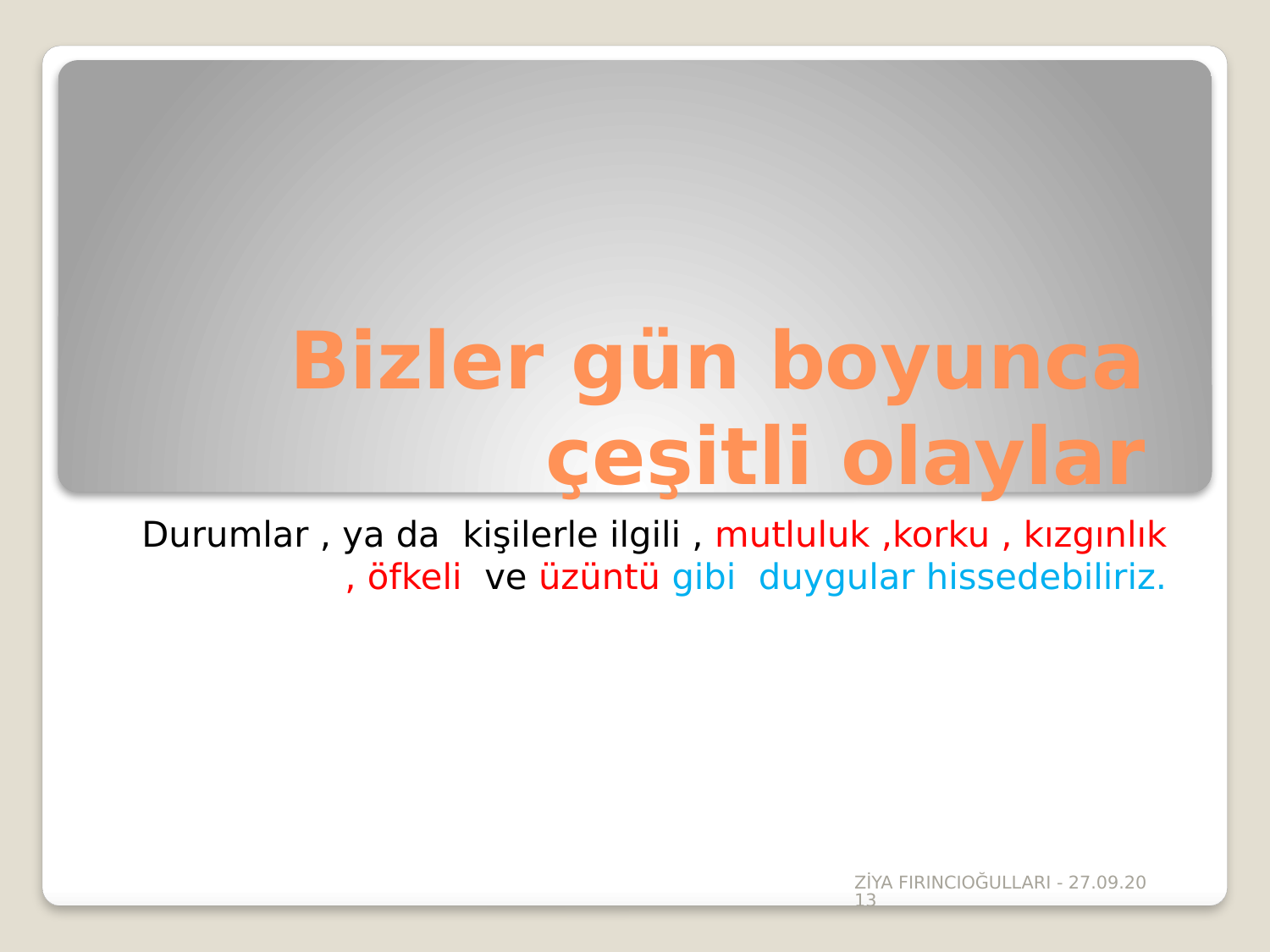

# Bizler gün boyunca  çeşitli olaylar
Durumlar , ya da  kişilerle ilgili , mutluluk ,korku , kızgınlık , öfkeli  ve üzüntü gibi  duygular hissedebiliriz.
ZİYA FIRINCIOĞULLARI - 27.09.2013